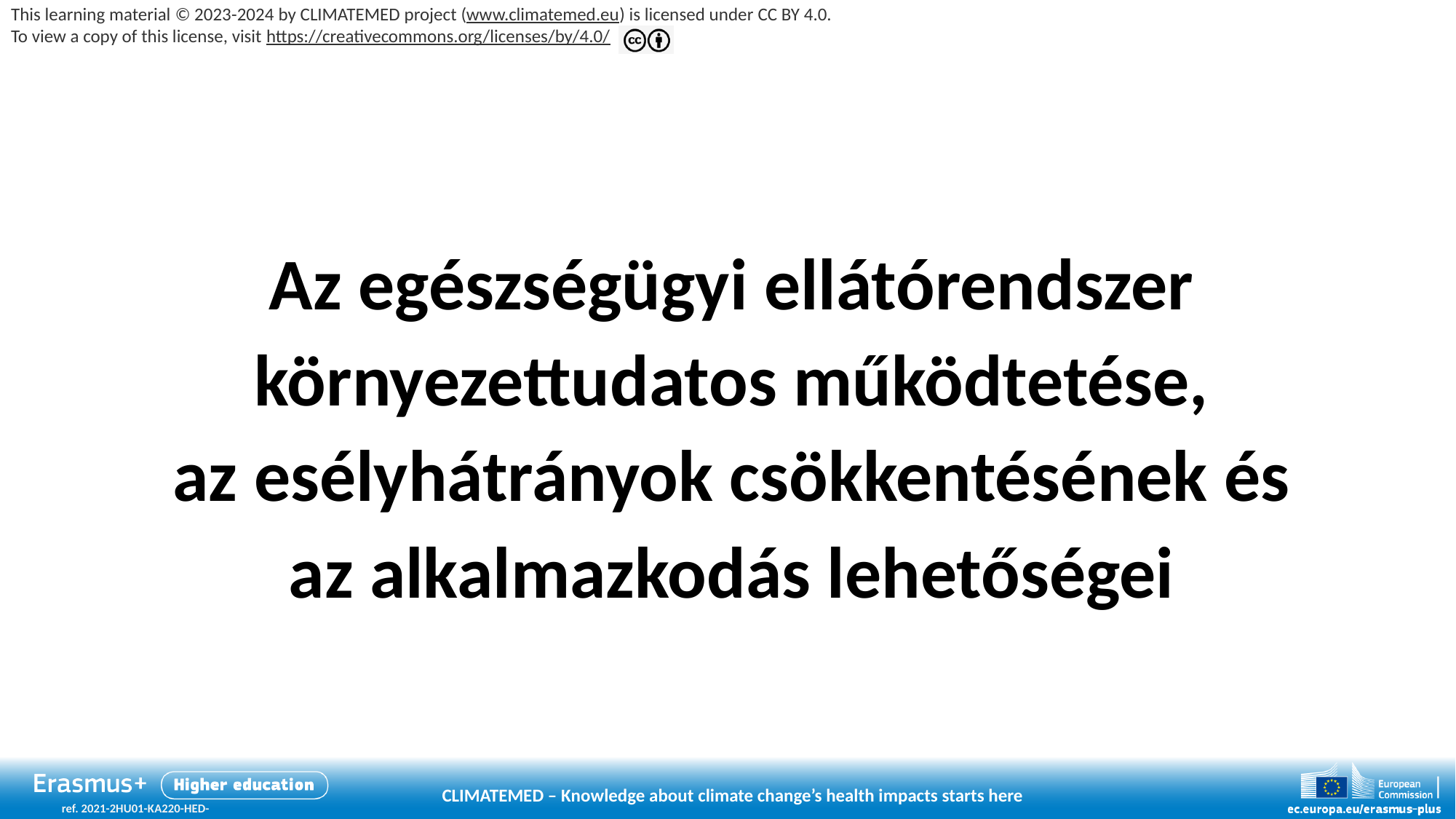

# Az egészségügyi ellátórendszer környezettudatos működtetése, az esélyhátrányok csökkentésének és az alkalmazkodás lehetőségei